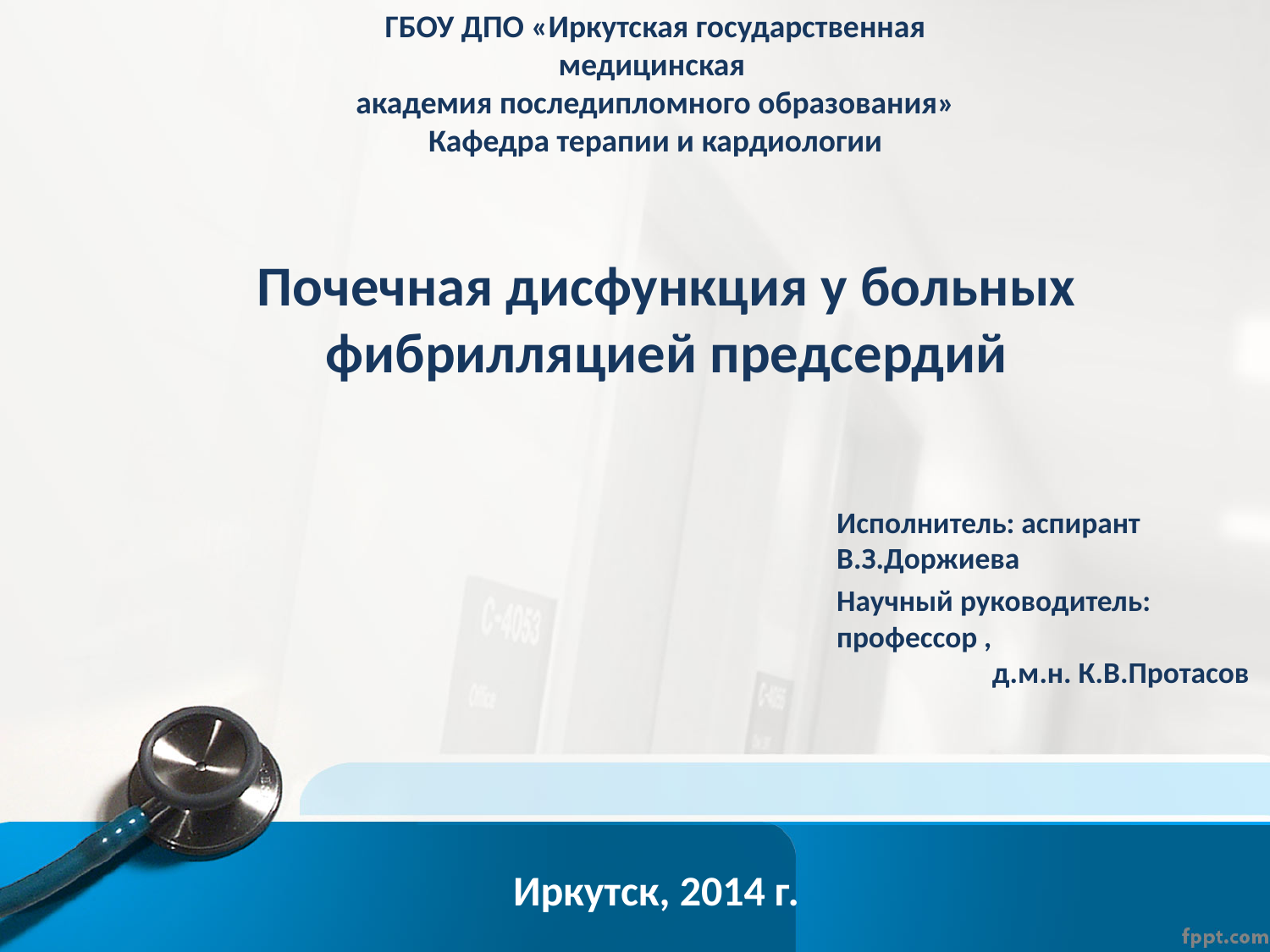

ГБОУ ДПО «Иркутская государственная медицинская
академия последипломного образования»
Кафедра терапии и кардиологии
Почечная дисфункция у больных фибрилляцией предсердий
	Исполнитель: аспирант В.З.Доржиева
	Научный руководитель:  профессор ,                                                               д.м.н. К.В.Протасов

Иркутск, 2014 г.